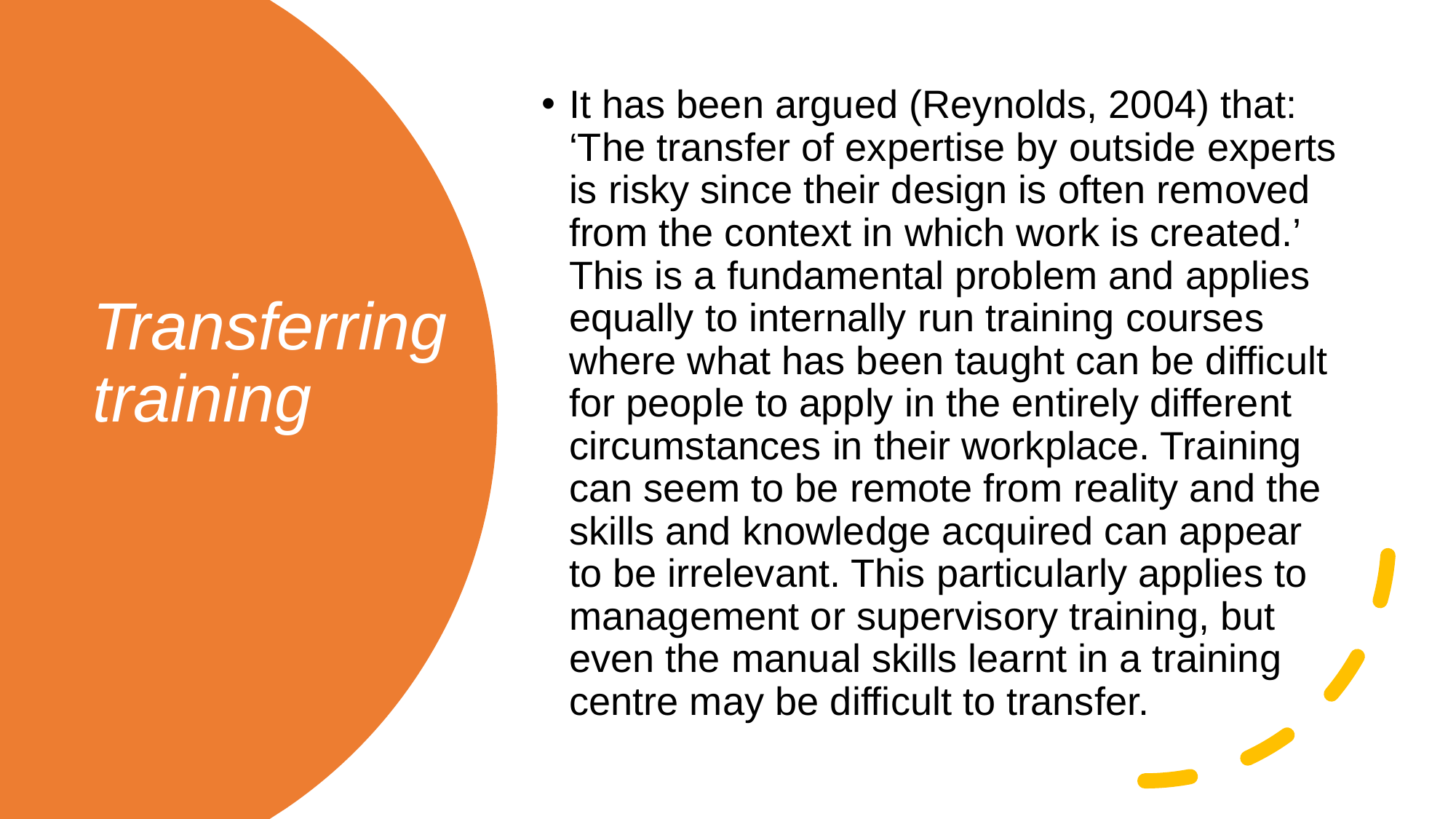

It has been argued (Reynolds, 2004) that: ‘The transfer of expertise by outside experts is risky since their design is often removed from the context in which work is created.’ This is a fundamental problem and applies equally to internally run training courses where what has been taught can be difficult for people to apply in the entirely different circumstances in their workplace. Training can seem to be remote from reality and the skills and knowledge acquired can appear to be irrelevant. This particularly applies to management or supervisory training, but even the manual skills learnt in a training centre may be difficult to transfer.
# Transferring training